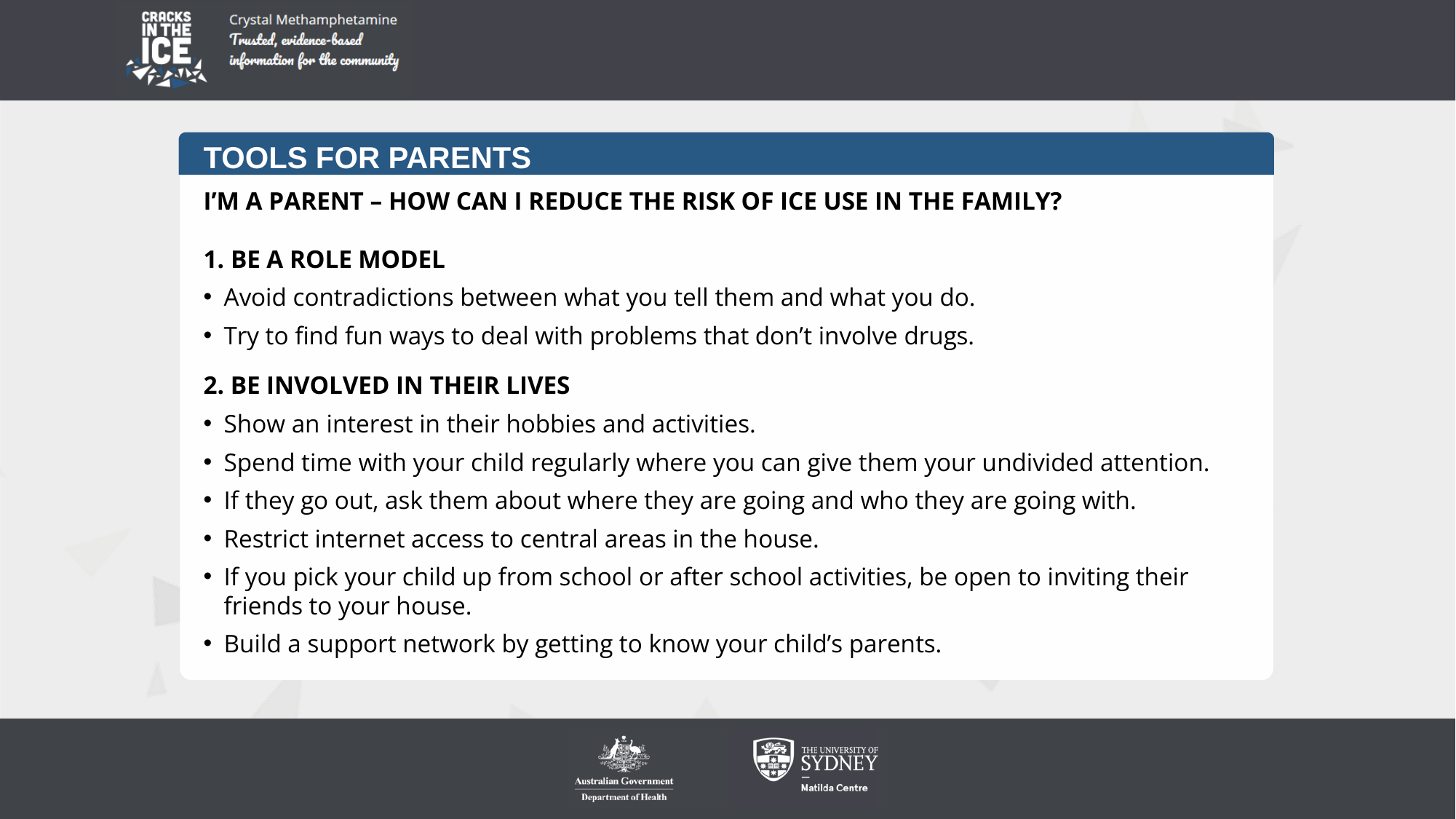

# TOOLS FOR PARENTS
I’M A PARENT – HOW CAN I REDUCE THE RISK OF ICE USE IN THE FAMILY?
BE A ROLE MODEL
Avoid contradictions between what you tell them and what you do.
Try to find fun ways to deal with problems that don’t involve drugs.
2. BE INVOLVED IN THEIR LIVES
Show an interest in their hobbies and activities.
Spend time with your child regularly where you can give them your undivided attention.
If they go out, ask them about where they are going and who they are going with.
Restrict internet access to central areas in the house.
If you pick your child up from school or after school activities, be open to inviting their friends to your house.
Build a support network by getting to know your child’s parents.